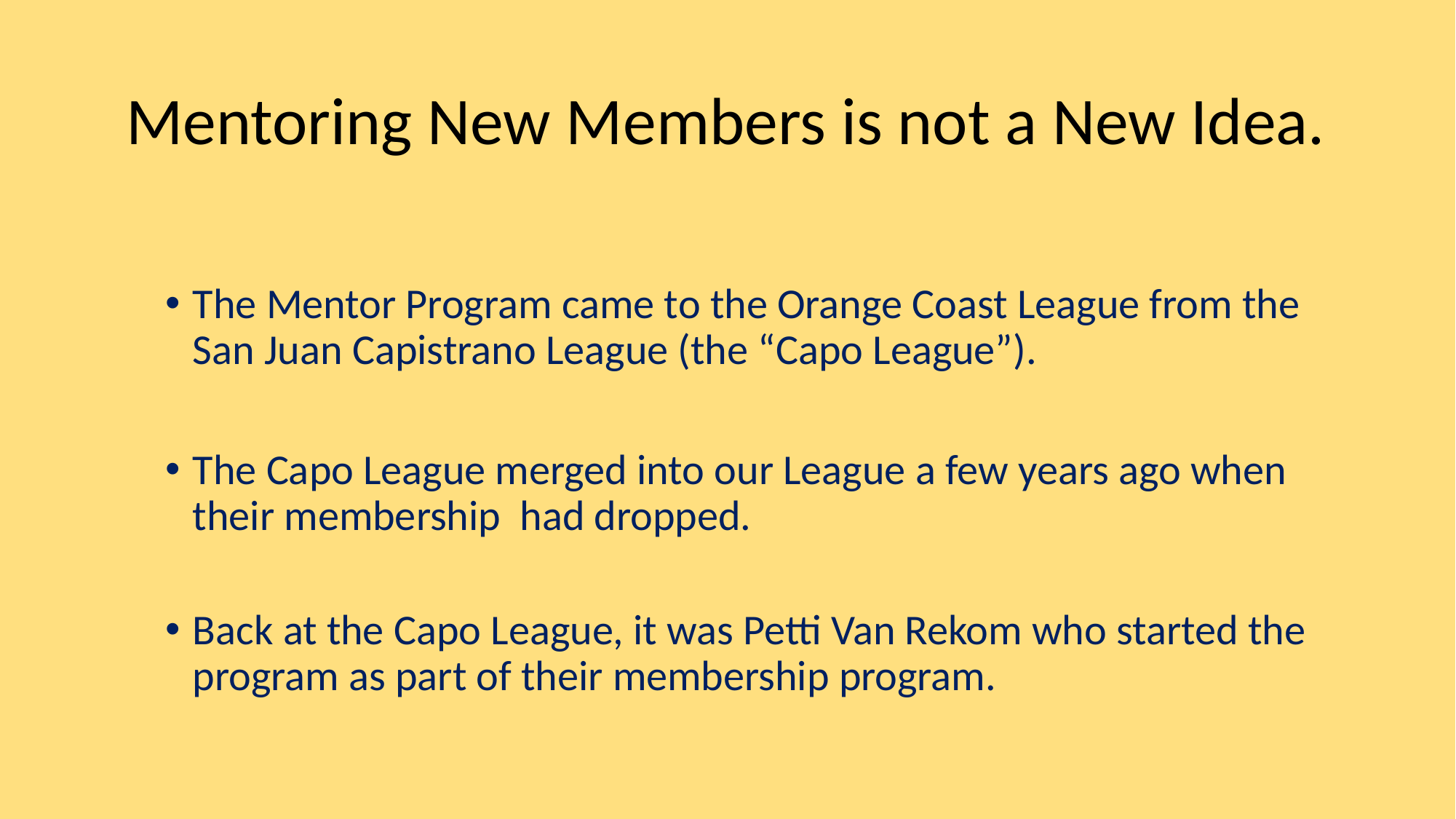

# Mentoring New Members is not a New Idea.

The Mentor Program came to the Orange Coast League from the San Juan Capistrano League (the “Capo League”).

The Capo League merged into our League a few years ago when their membership  had dropped.

Back at the Capo League, it was Petti Van Rekom who started the program as part of their membership program.